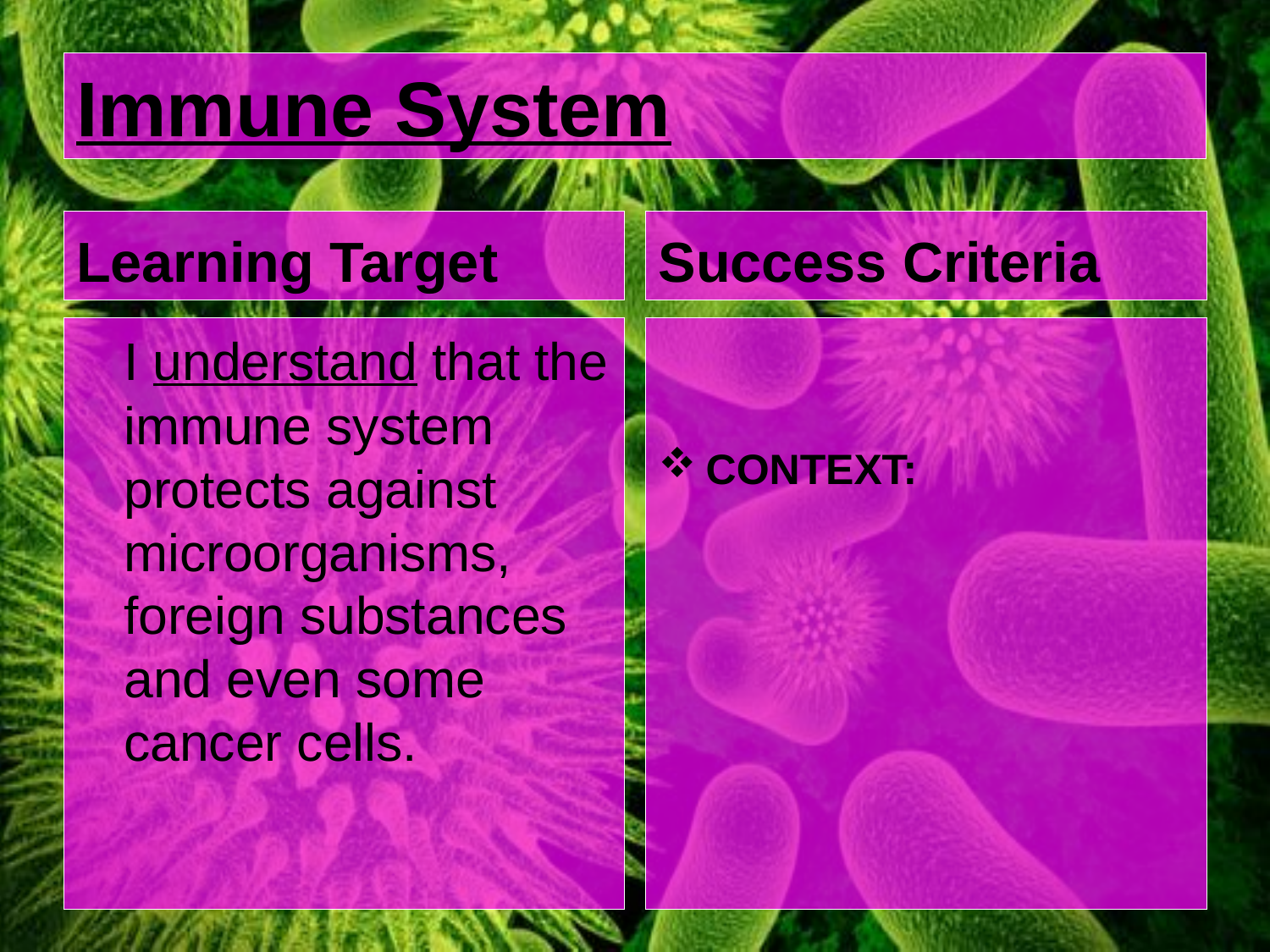

# Immune System
Learning Target
Success Criteria
	I understand that the immune system protects against microorganisms, foreign substances and even some cancer cells.

CONTEXT: